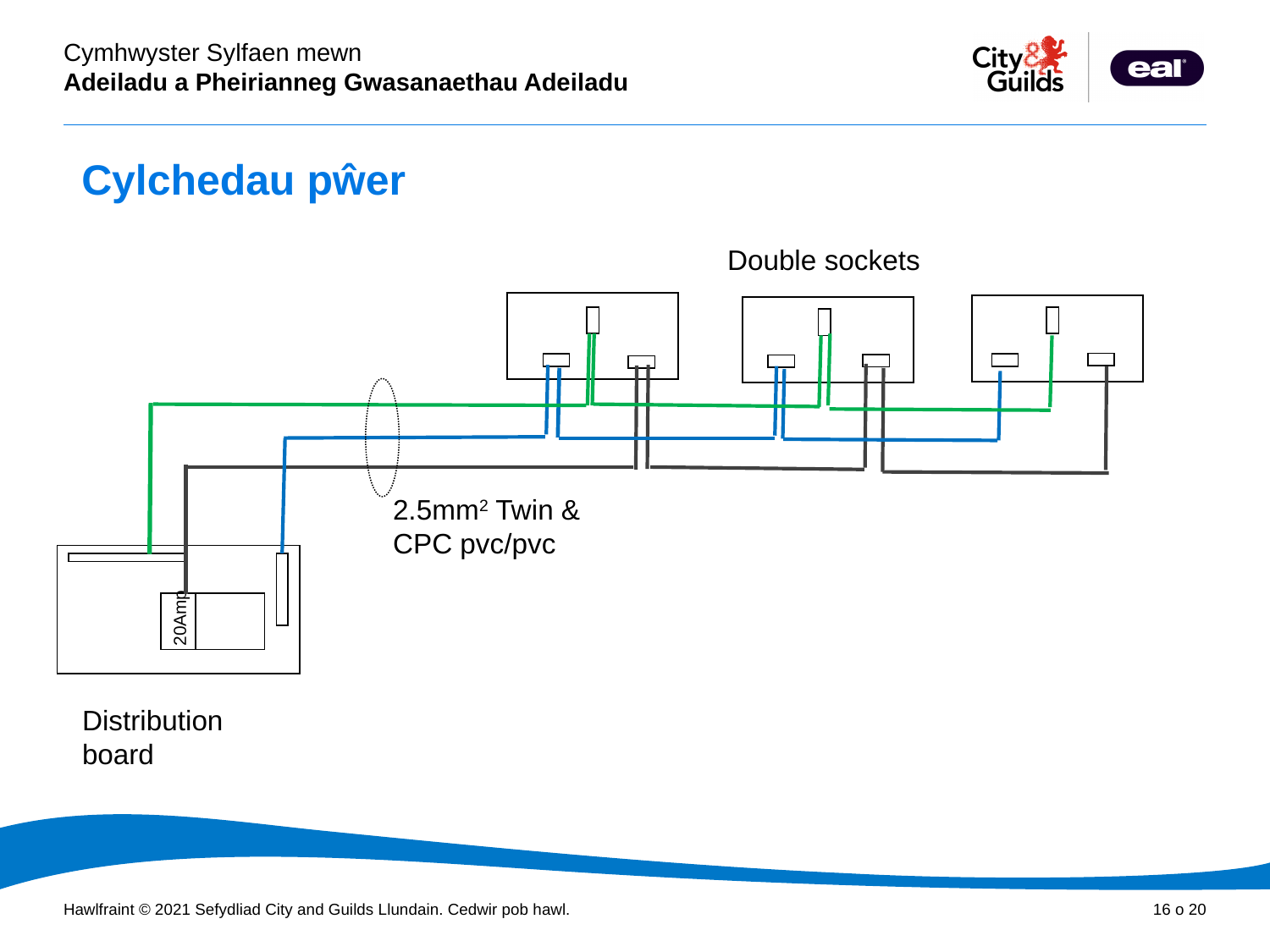

Cylchedau pŵer
Double sockets

2.5mm2 Twin & CPC pvc/pvc

20Amp
Distribution board